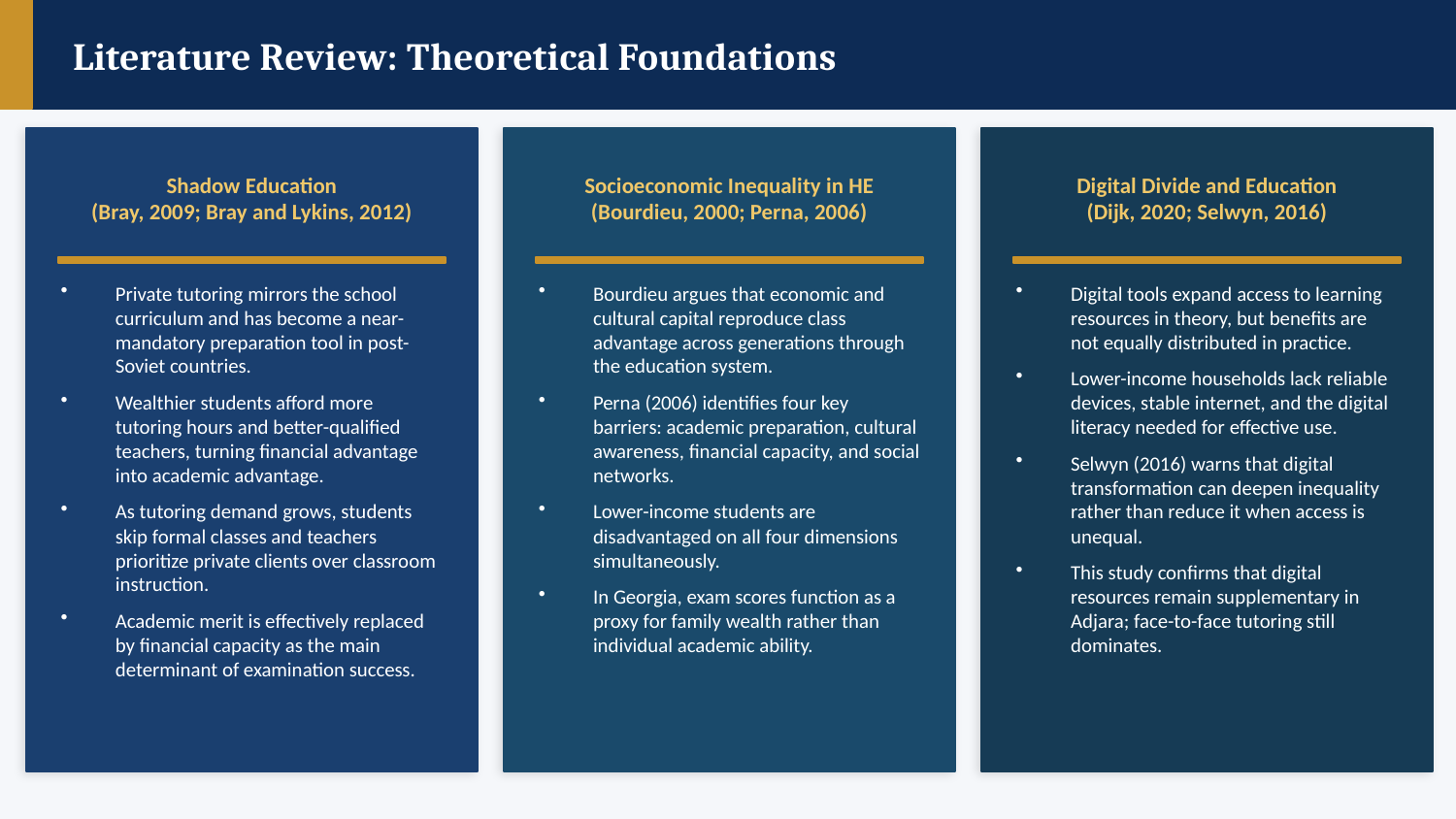

Literature Review: Theoretical Foundations

Shadow Education
(Bray, 2009; Bray and Lykins, 2012)
Socioeconomic Inequality in HE
(Bourdieu, 2000; Perna, 2006)
Digital Divide and Education
(Dijk, 2020; Selwyn, 2016)

Private tutoring mirrors the school curriculum and has become a near-mandatory preparation tool in post-Soviet countries.
Wealthier students afford more tutoring hours and better-qualified teachers, turning financial advantage into academic advantage.
As tutoring demand grows, students skip formal classes and teachers prioritize private clients over classroom instruction.
Academic merit is effectively replaced by financial capacity as the main determinant of examination success.
Bourdieu argues that economic and cultural capital reproduce class advantage across generations through the education system.
Perna (2006) identifies four key barriers: academic preparation, cultural awareness, financial capacity, and social networks.
Lower-income students are disadvantaged on all four dimensions simultaneously.
In Georgia, exam scores function as a proxy for family wealth rather than individual academic ability.
Digital tools expand access to learning resources in theory, but benefits are not equally distributed in practice.
Lower-income households lack reliable devices, stable internet, and the digital literacy needed for effective use.
Selwyn (2016) warns that digital transformation can deepen inequality rather than reduce it when access is unequal.
This study confirms that digital resources remain supplementary in Adjara; face-to-face tutoring still dominates.